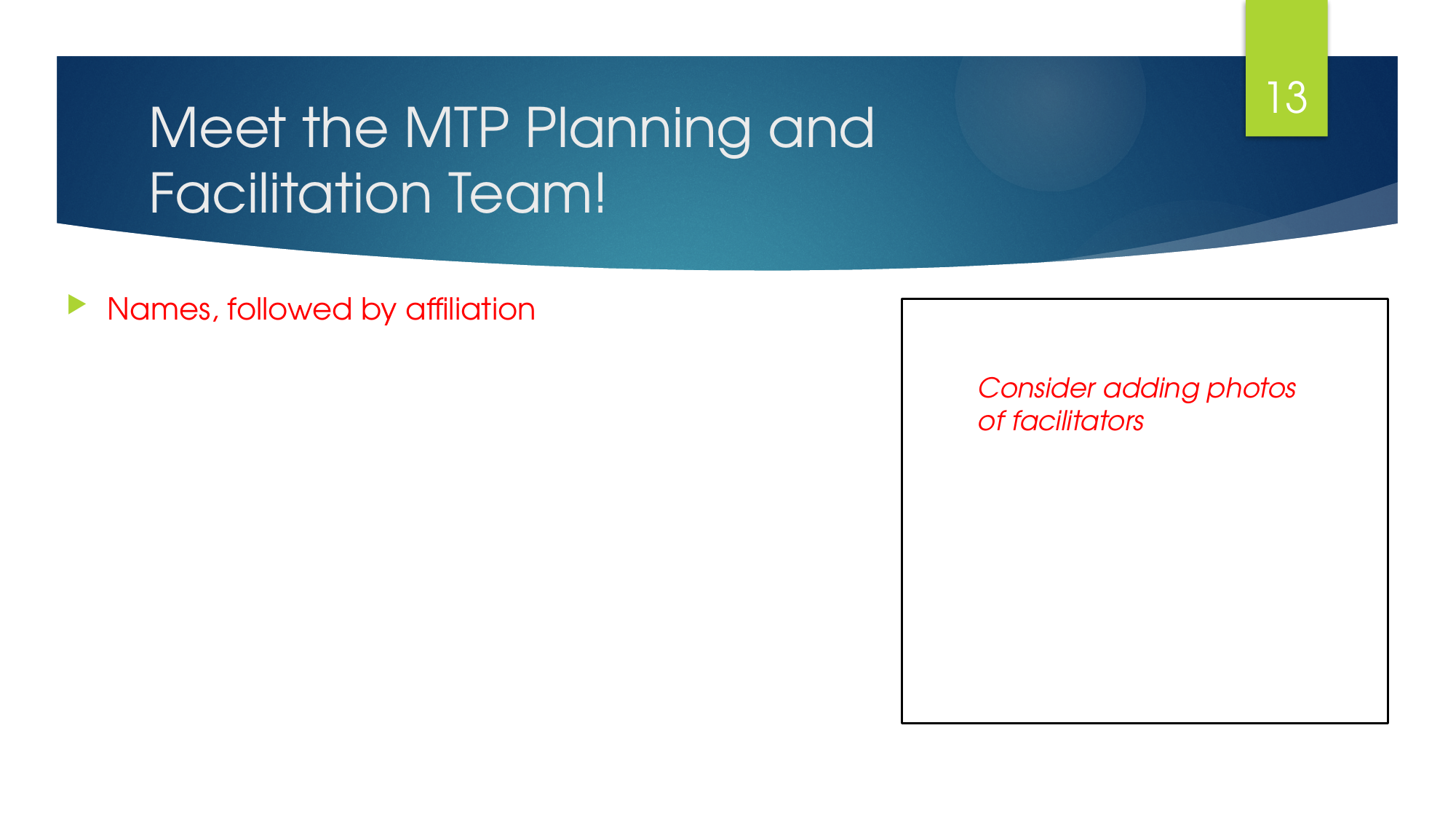

13
# Meet the MTP Planning and Facilitation Team!
Names, followed by affiliation

Consider adding photos of facilitators